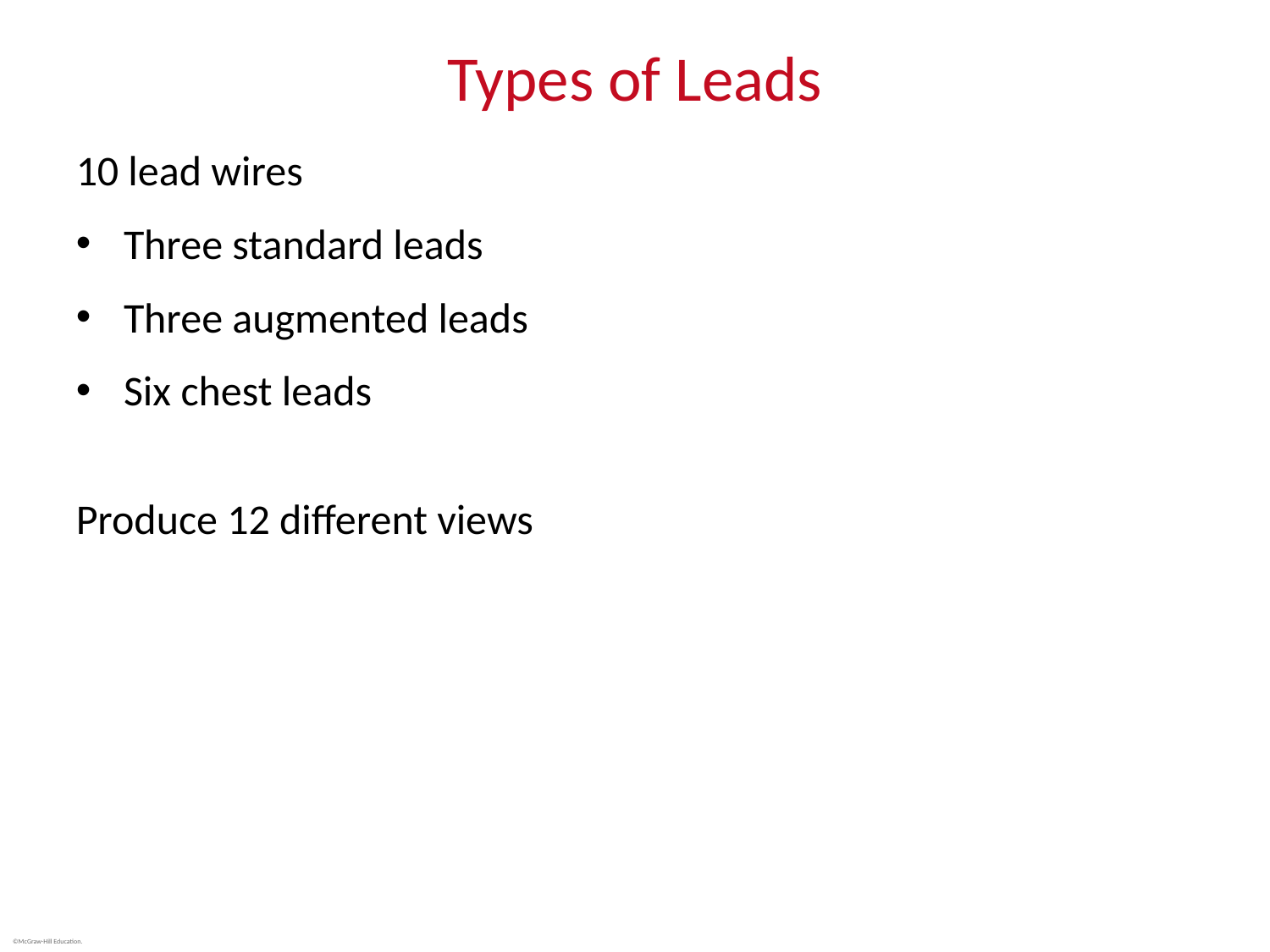

# Types of Leads
10 lead wires
Three standard leads
Three augmented leads
Six chest leads
Produce 12 different views